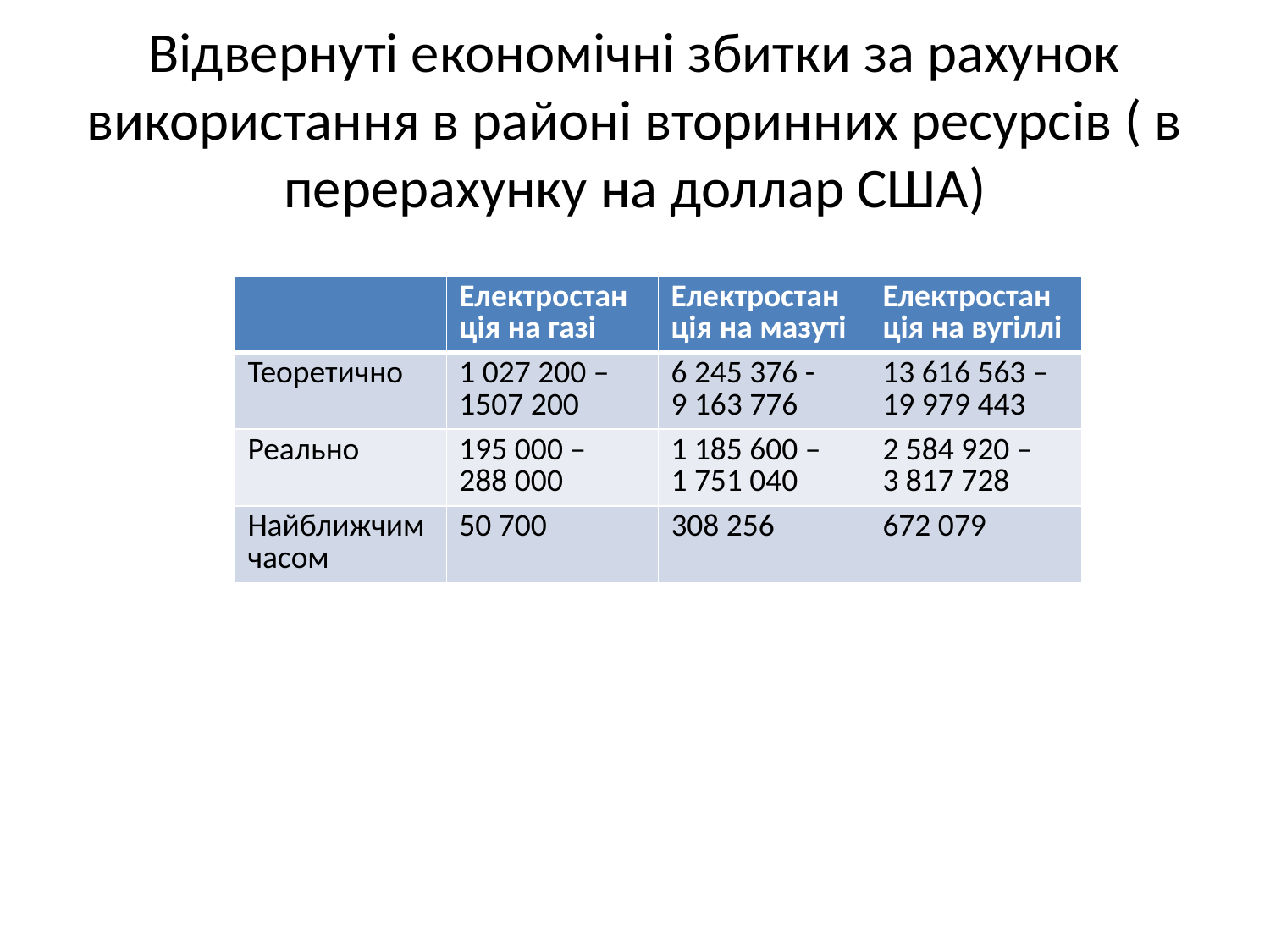

# Відвернуті економічні збитки за рахунок використання в районі вторинних ресурсів ( в перерахунку на доллар США)

|  | Електростанція на газі | Електростанція на мазуті | Електростанція на вугіллі |
| --- | --- | --- | --- |
| Теоретично | 1 027 200 – 1507 200 | 6 245 376 - 9 163 776 | 13 616 563 – 19 979 443 |
| Реально | 195 000 – 288 000 | 1 185 600 – 1 751 040 | 2 584 920 – 3 817 728 |
| Найближчим часом | 50 700 | 308 256 | 672 079 |